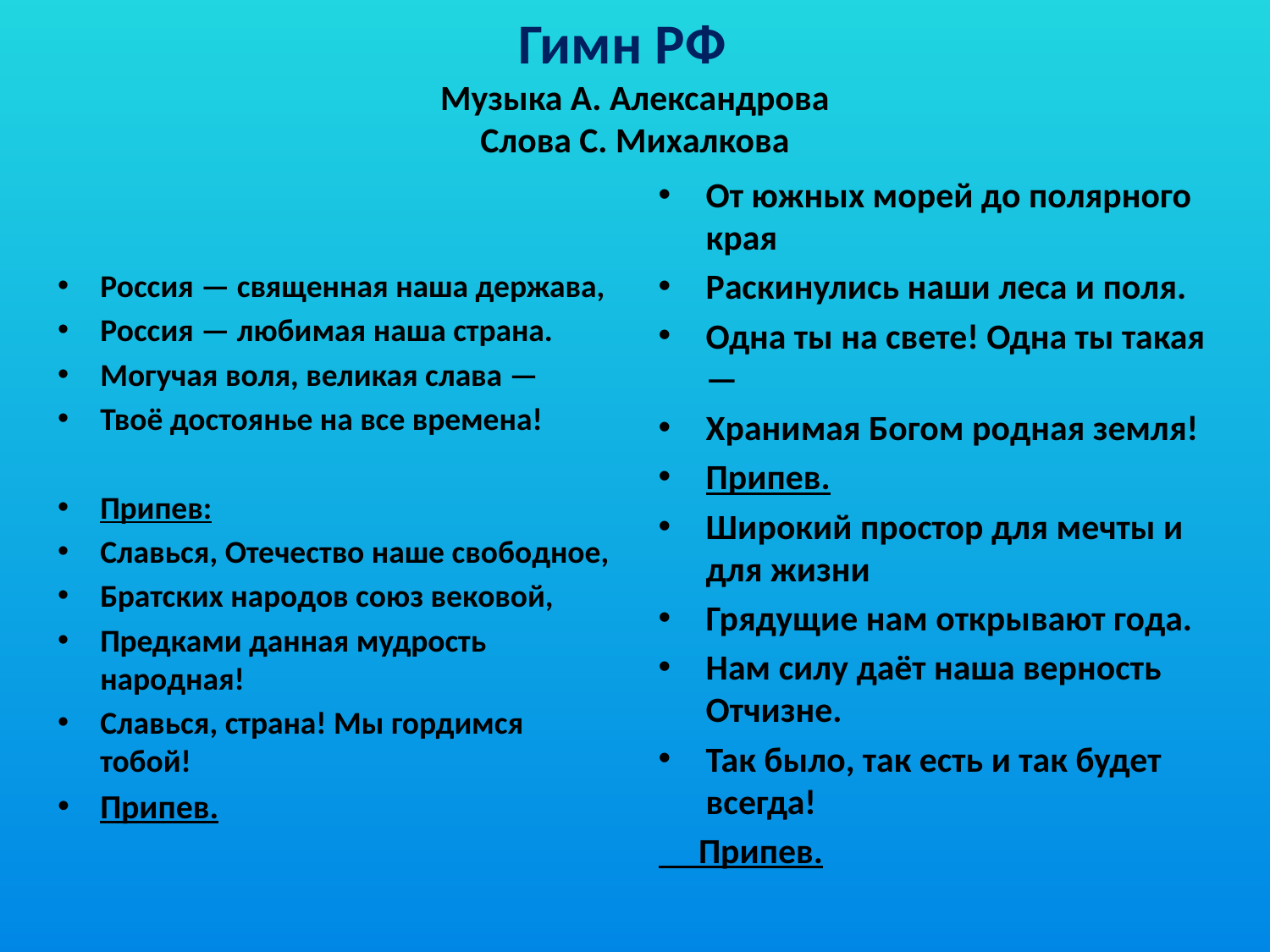

# Гимн РФ Музыка А. Александрова Слова С. Михалкова
От южных морей до полярного края
Раскинулись наши леса и поля.
Одна ты на свете! Одна ты такая —
Хранимая Богом родная земля!
Припев.
Широкий простор для мечты и для жизни
Грядущие нам открывают года.
Нам силу даёт наша верность Отчизне.
Так было, так есть и так будет всегда!
     Припев.

Россия — священная наша держава,
Россия — любимая наша страна.
Могучая воля, великая слава —
Твоё достоянье на все времена!

Припев:
Славься, Отечество наше свободное,
Братских народов союз вековой,
Предками данная мудрость народная!
Славься, страна! Мы гордимся тобой!
Припев.